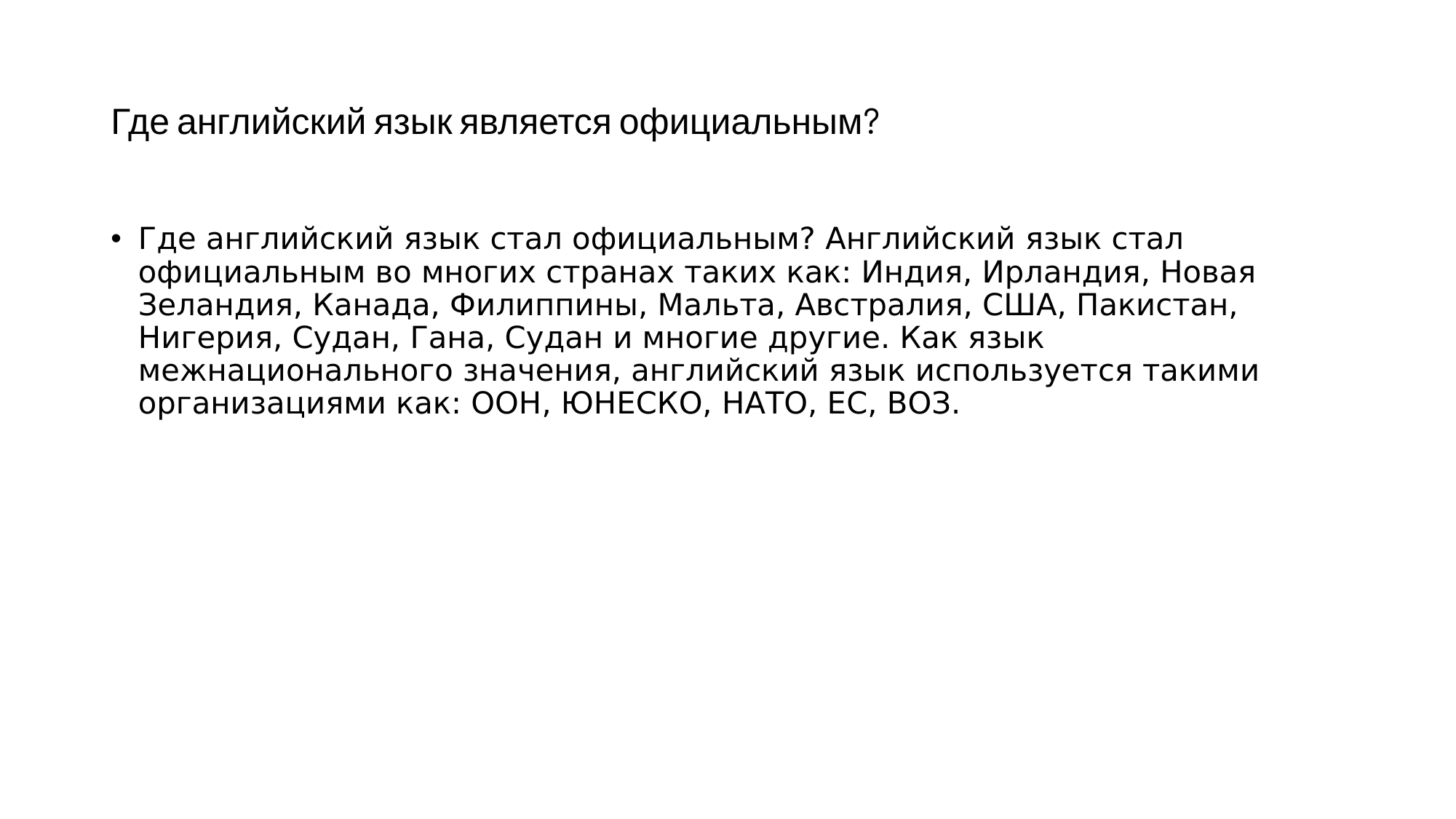

# Где английский язык является официальным?
Где английский язык стал официальным? Английский язык стал официальным во многих странах таких как: Индия, Ирландия, Новая Зеландия, Канада, Филиппины, Мальта, Австралия, США, Пакистан, Нигерия, Судан, Гана, Судан и многие другие. Как язык межнационального значения, английский язык используется такими организациями как: ООН, ЮНЕСКО, НАТО, ЕС, ВОЗ.